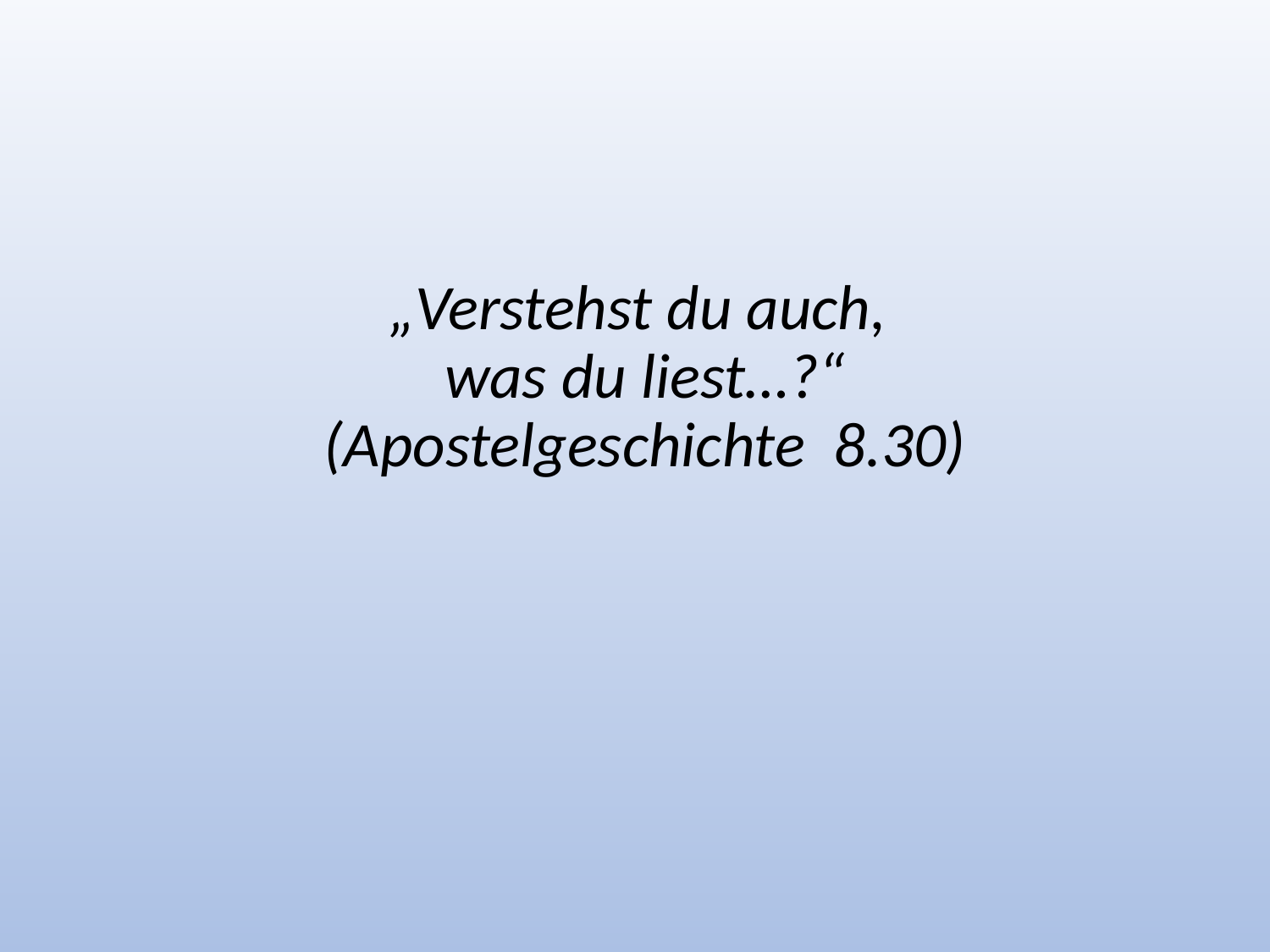

# „Verstehst du auch, was du liest…?“ (Apostelgeschichte  8.30)